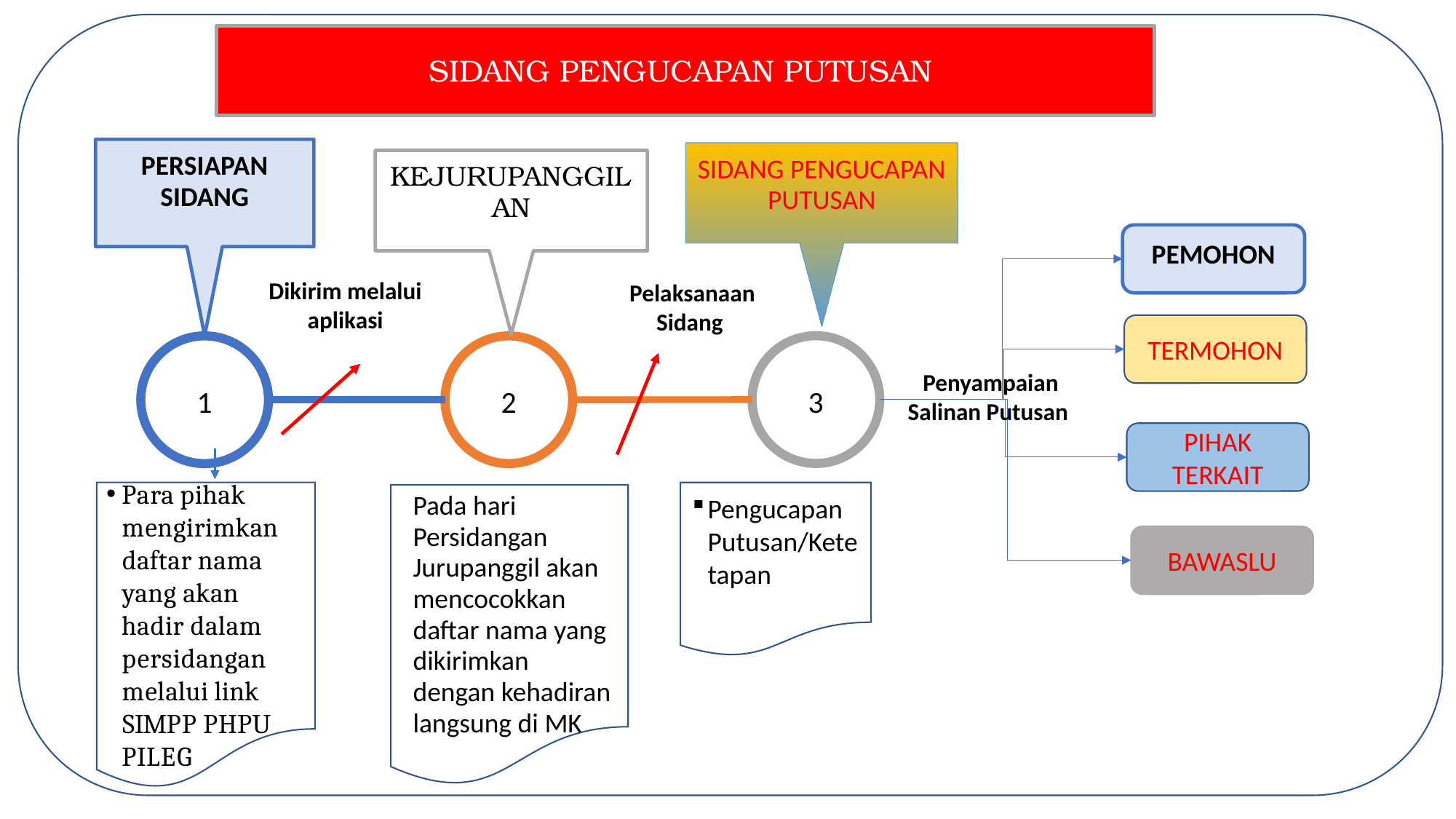

# SIDANG PENGUCAPAN PUTUSAN
PERSIAPAN SIDANG

SIDANG PENGUCAPAN PUTUSAN
KEJURUPANGGILAN
PEMOHON
Dikirim melalui aplikasi
Pelaksanaan Sidang
TERMOHON
3
1
2
Penyampaian Salinan Putusan
PIHAK TERKAIT
Para pihak mengirimkan daftar nama yang akan hadir dalam persidangan melalui link SIMPP PHPU PILEG

Pada hari Persidangan Jurupanggil akan mencocokkan daftar nama yang dikirimkan dengan kehadiran langsung di MK

Pengucapan Putusan/Ketetapan
BAWASLU